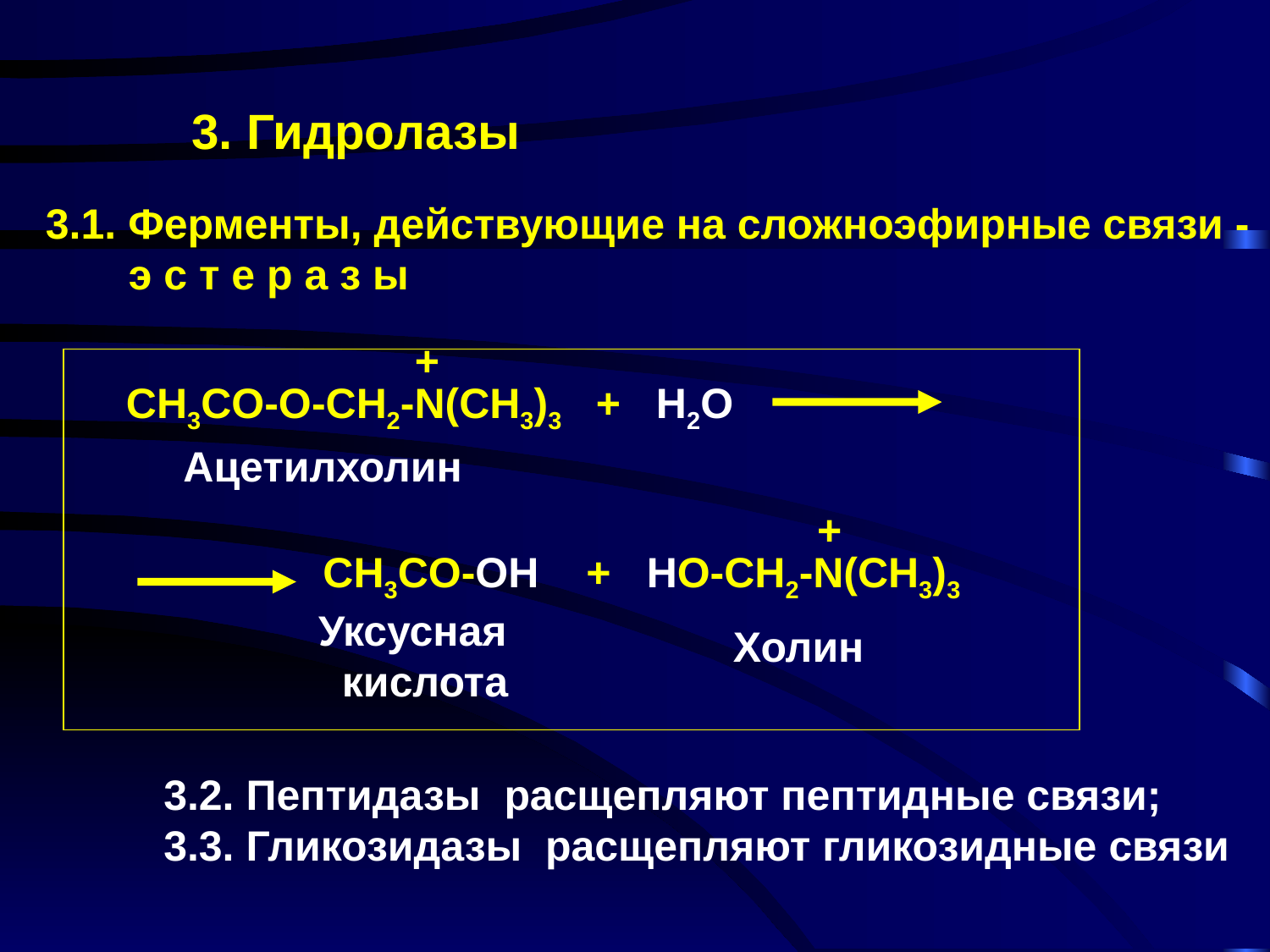

3. Гидролазы
3.1. Ферменты, действующие на сложноэфирные связи -
       э с т е р а з ы
+

CH3CO-O-CH2-N(CH3)3     +   Н2О

Ацетилхолин
+
CH3CO-OН    +   НO-CH2-N(CH3)3

Уксусная
  кислота
Холин
3.2. Пептидазы  расщепляют пептидные связи;
3.3. Гликозидазы  расщепляют гликозидные связи